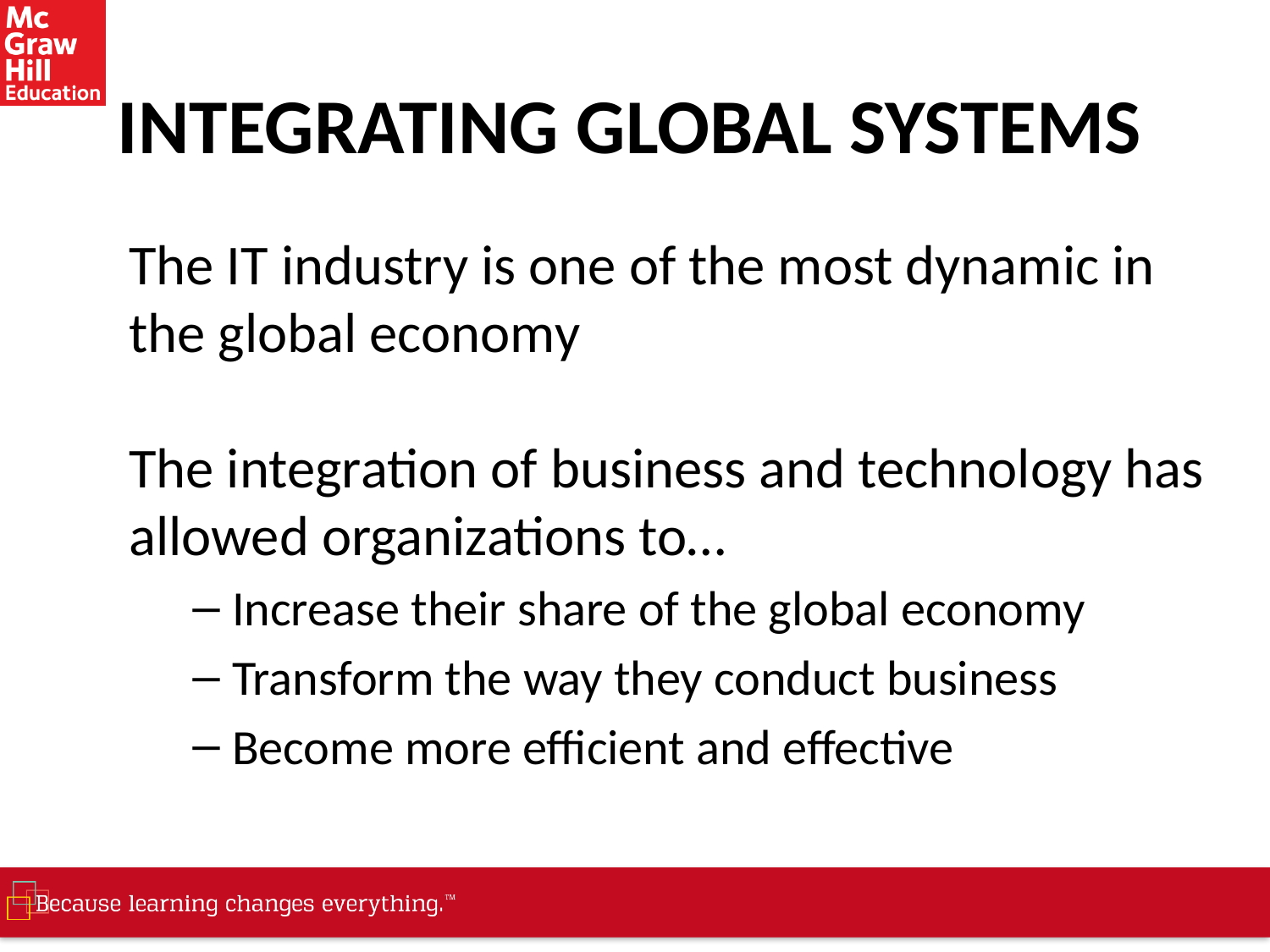

# INTEGRATING GLOBAL SYSTEMS
The IT industry is one of the most dynamic in the global economy

The integration of business and technology has allowed organizations to…
Increase their share of the global economy
Transform the way they conduct business
Become more efficient and effective